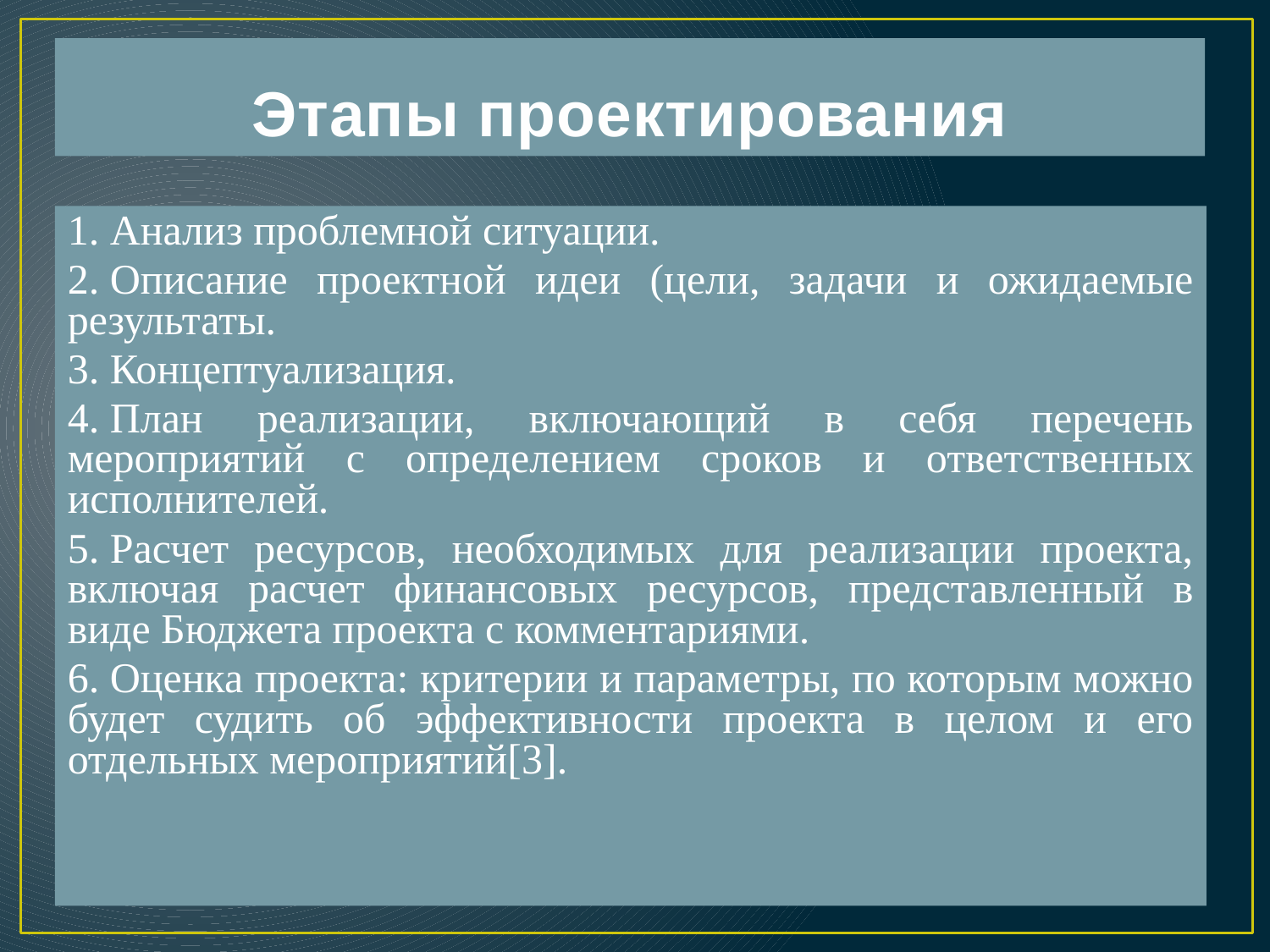

# Этапы проектирования
1. Анализ проблемной ситуации.
2. Описание проектной идеи (цели, задачи и ожидаемые результаты.
3. Концептуализация.
4. План реализации, включающий в себя перечень мероприятий с определением сроков и ответственных исполнителей.
5. Расчет ресурсов, необходимых для реализации проекта, включая расчет финансовых ресурсов, представленный в виде Бюджета проекта с комментариями.
6. Оценка проекта: критерии и параметры, по которым можно будет судить об эффективности проекта в целом и его отдельных мероприятий[3].